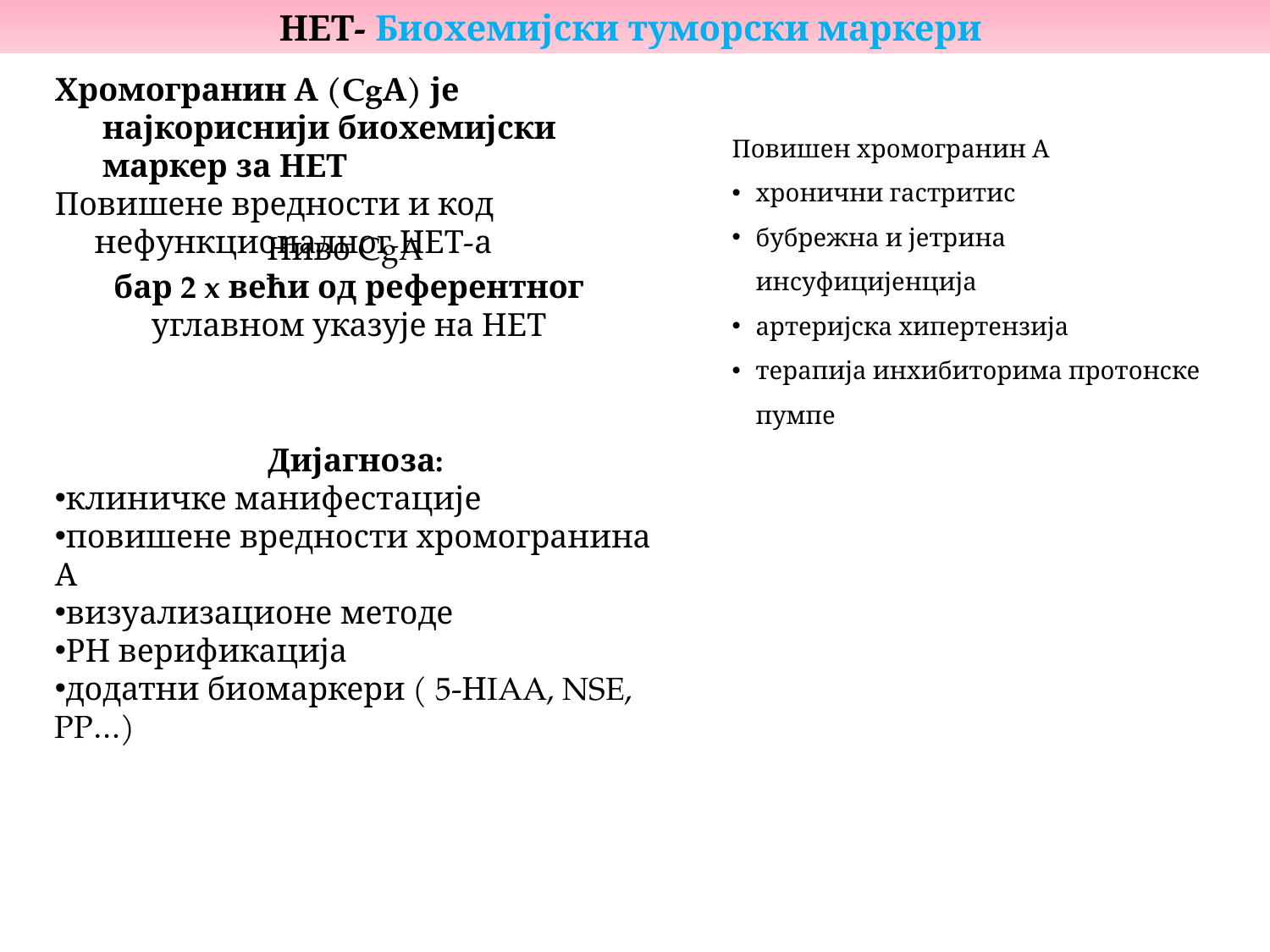

НЕТ- Биохемијски туморски маркери
Хромогранин А (CgА) је најкориснији биохемијски маркер за НЕТ
Повишене вредности и код нефункционалног НЕТ-а
CgПовишене вредности A
Повишен хромогранин А
хронични гастритис
бубрежна и јетрина инсуфицијенција
артеријска хипертензија
терапија инхибиторима протонске пумпе
Ниво CgA
бар 2 x већи од референтног углавном указује на НЕТ
Дијагноза:
клиничке манифестације
повишене вредности хромогранина А
визуализационе методе
РН верификација
додатни биомаркери ( 5-НIAA, NSE, PP…)